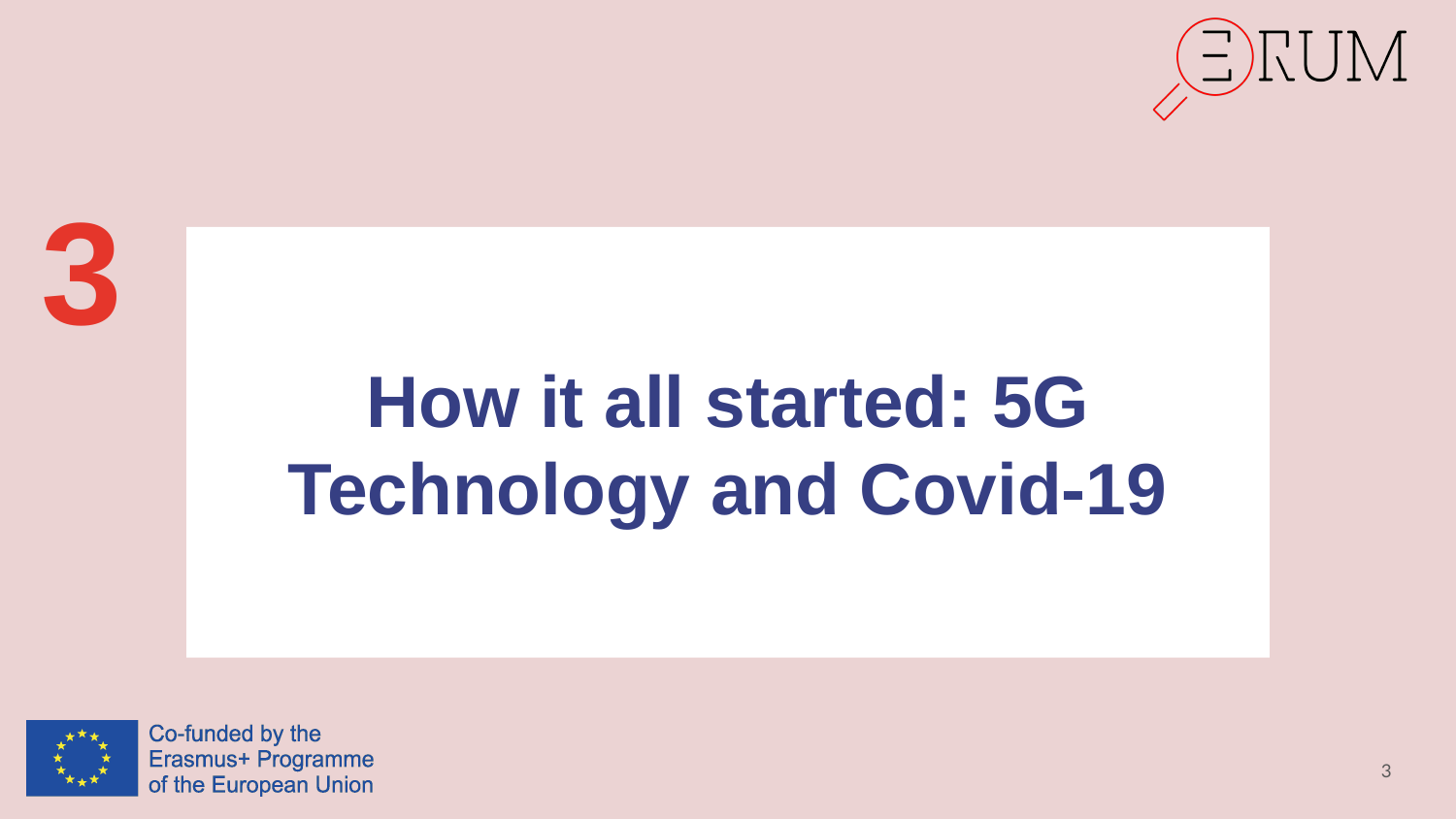

3
How it all started: 5G Technology and Covid-19
3